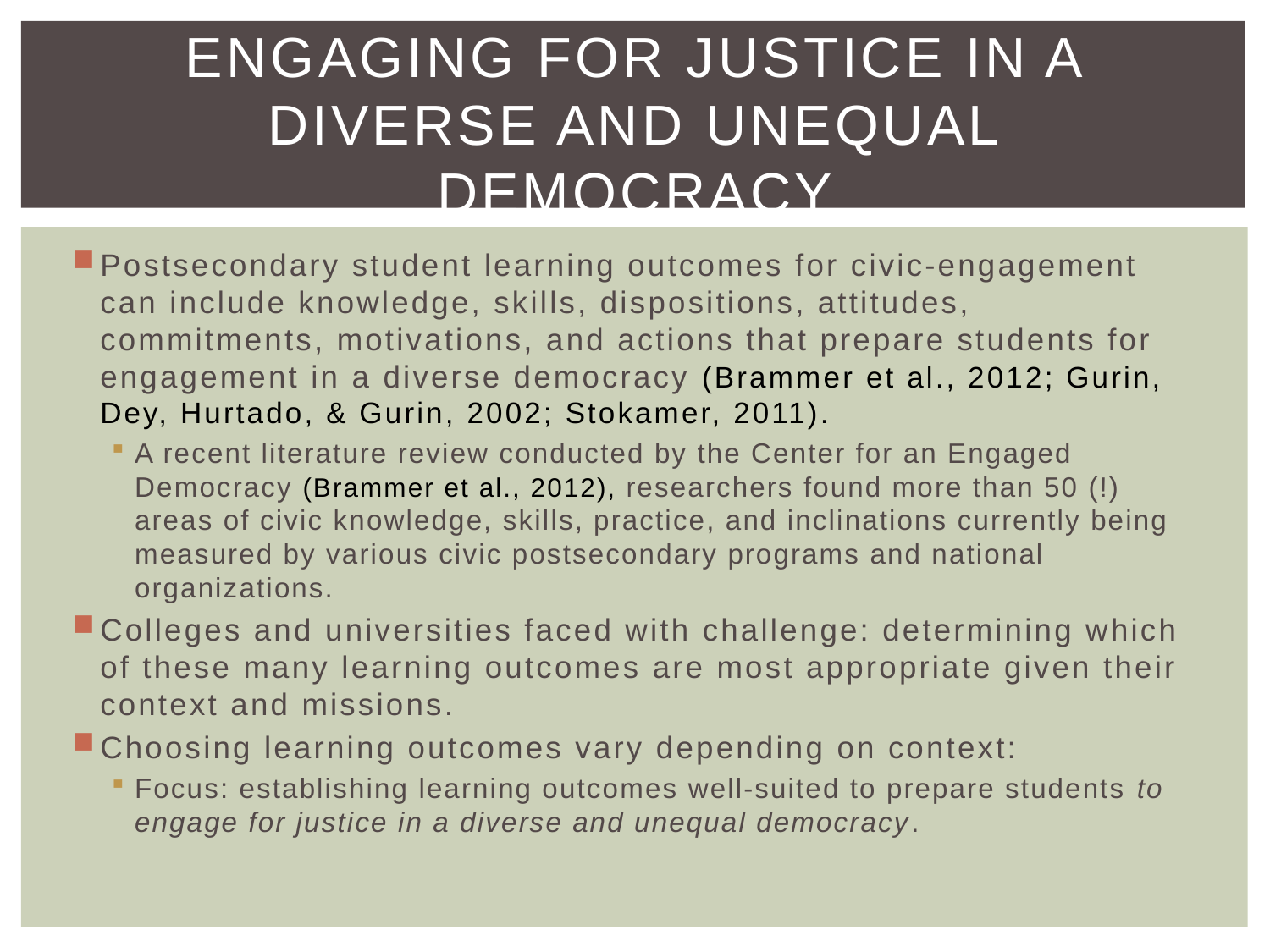

# Engaging for justice in a diverse and unequal democracy
Postsecondary student learning outcomes for civic-engagement can include knowledge, skills, dispositions, attitudes, commitments, motivations, and actions that prepare students for engagement in a diverse democracy (Brammer et al., 2012; Gurin, Dey, Hurtado, & Gurin, 2002; Stokamer, 2011).
A recent literature review conducted by the Center for an Engaged Democracy (Brammer et al., 2012), researchers found more than 50 (!) areas of civic knowledge, skills, practice, and inclinations currently being measured by various civic postsecondary programs and national organizations.
Colleges and universities faced with challenge: determining which of these many learning outcomes are most appropriate given their context and missions.
Choosing learning outcomes vary depending on context:
Focus: establishing learning outcomes well-suited to prepare students to engage for justice in a diverse and unequal democracy.